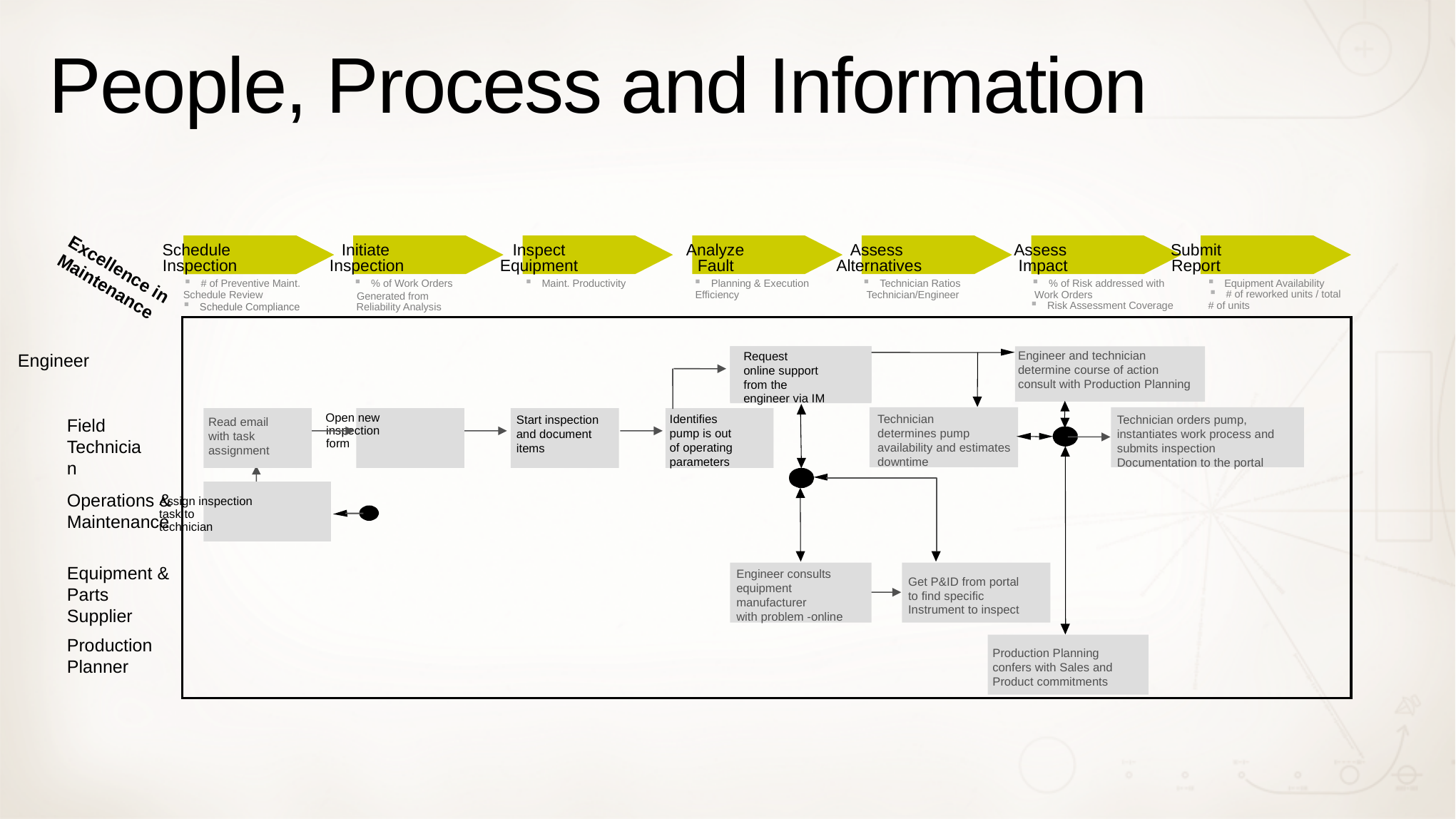

# People, Process and Information

Schedule
Initiate
Inspect
Analyze
Assess
Assess
Submit
 Inspection
 Inspection
Equipment
Fault
Alternatives
Impact
Report
Excellence in Maintenance
# of Preventive Maint.
% of Work Orders
Maint. Productivity
Planning & Execution
Technician Ratios
% of Risk addressed with
Equipment Availability
# of reworked units / total
Schedule Review
Efficiency
Technician/Engineer
Work Orders
Generated from
Risk Assessment Coverage
# of units
Schedule Compliance
Reliability Analysis

Engineer and technician determine course of action consult with Production Planning
Request
online support
from the
engineer via IM

Engineer

Technician
determines pump
availability and estimates downtime
Technician orders pump, instantiates work process and submits inspection
Documentation to the portal

Open new
Identifies
pump is out
of operating
parameters
Start inspection
and document items
Field Technician

Read email
with task
assignment
inspection

form

Operations & Maintenance
Assign inspection

task to
technician

Equipment & Parts Supplier

Engineer consults
equipment
manufacturer
with problem -online
Get P&ID from portal
to find specific
Instrument to inspect

Production Planner

Production Planning
confers with Sales and
Product commitments